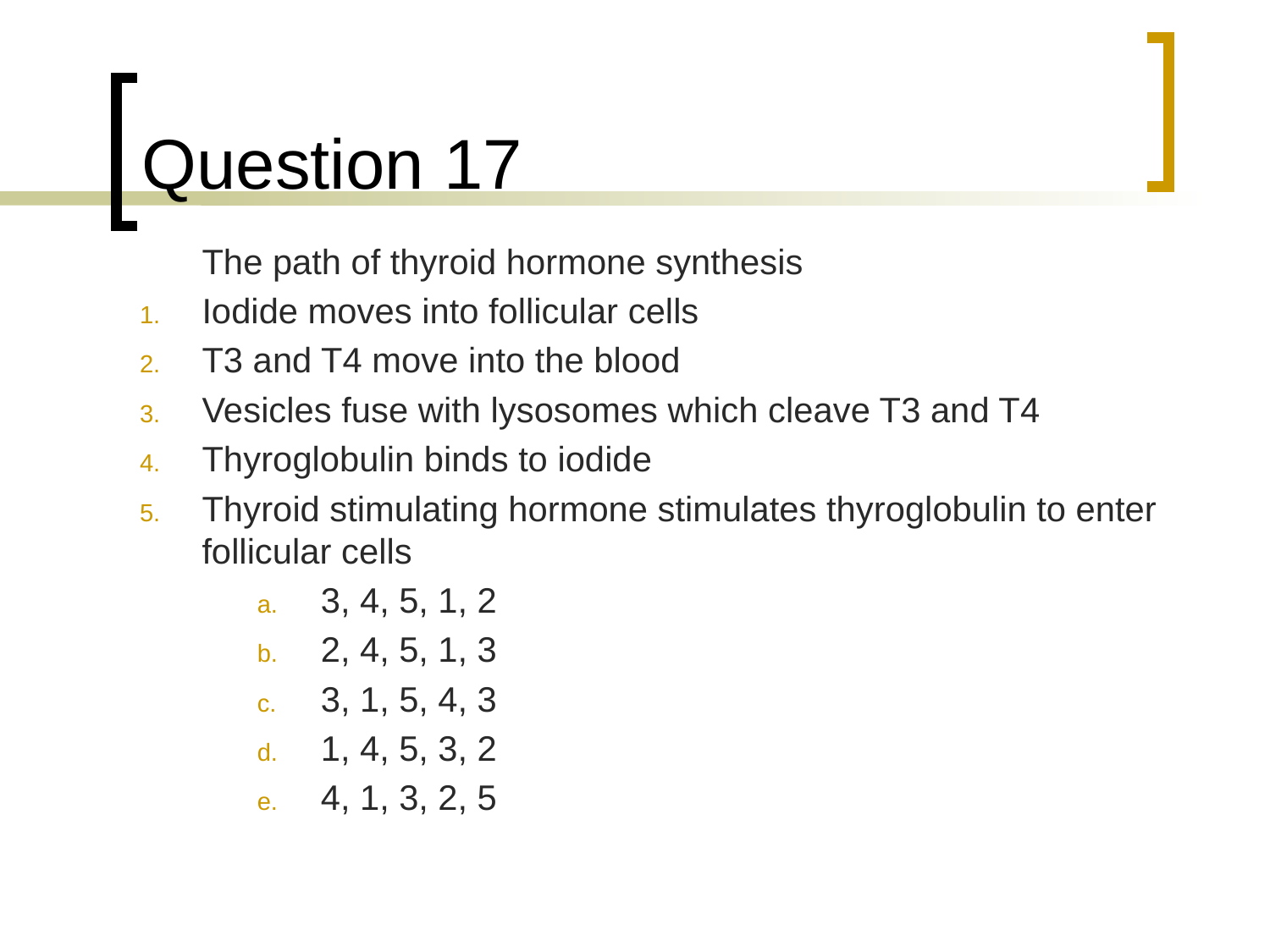

# Question 17
	The path of thyroid hormone synthesis
Iodide moves into follicular cells
T3 and T4 move into the blood
Vesicles fuse with lysosomes which cleave T3 and T4
Thyroglobulin binds to iodide
Thyroid stimulating hormone stimulates thyroglobulin to enter follicular cells
3, 4, 5, 1, 2
2, 4, 5, 1, 3
3, 1, 5, 4, 3
1, 4, 5, 3, 2
4, 1, 3, 2, 5